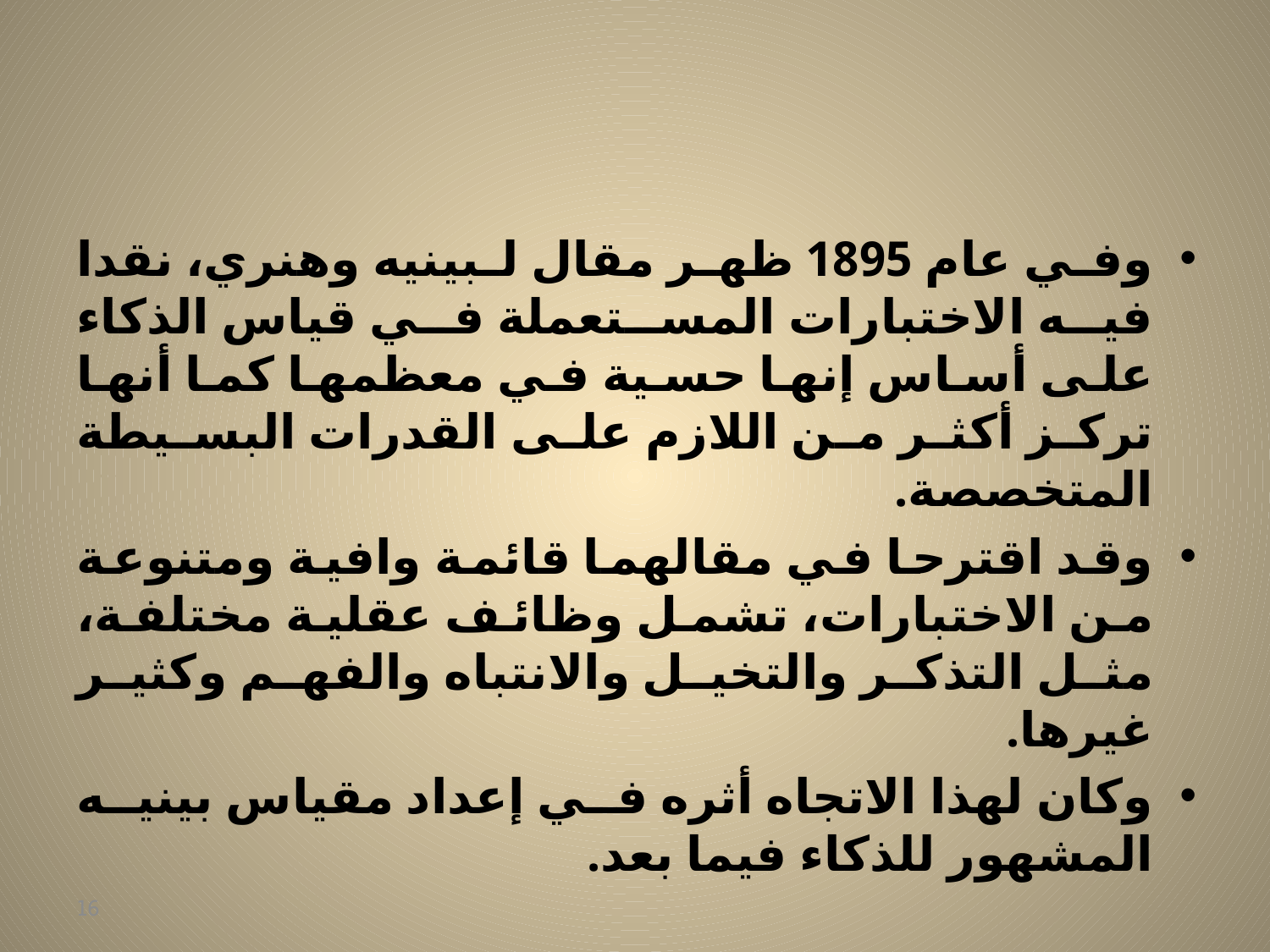

#
وفي عام 1895 ظهر مقال لبينيه وهنري، نقدا فيه الاختبارات المستعملة في قياس الذكاء على أساس إنها حسية في معظمها كما أنها تركز أكثر من اللازم على القدرات البسيطة المتخصصة.
وقد اقترحا في مقالهما قائمة وافية ومتنوعة من الاختبارات، تشمل وظائف عقلية مختلفة، مثل التذكر والتخيل والانتباه والفهم وكثير غيرها.
وكان لهذا الاتجاه أثره في إعداد مقياس بينيه المشهور للذكاء فيما بعد.

16